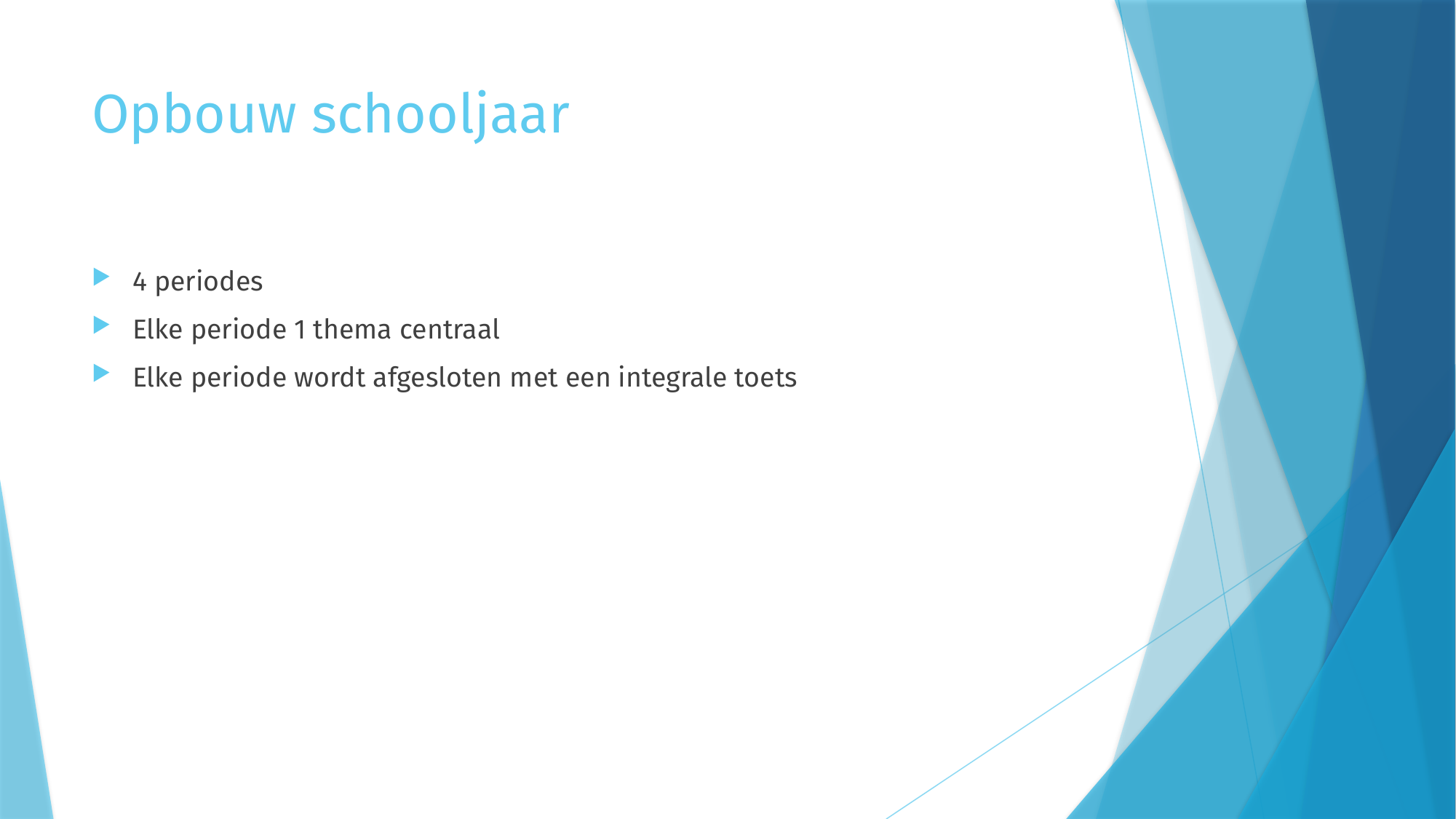

# Opbouw schooljaar
4 periodes
Elke periode 1 thema centraal
Elke periode wordt afgesloten met een integrale toets